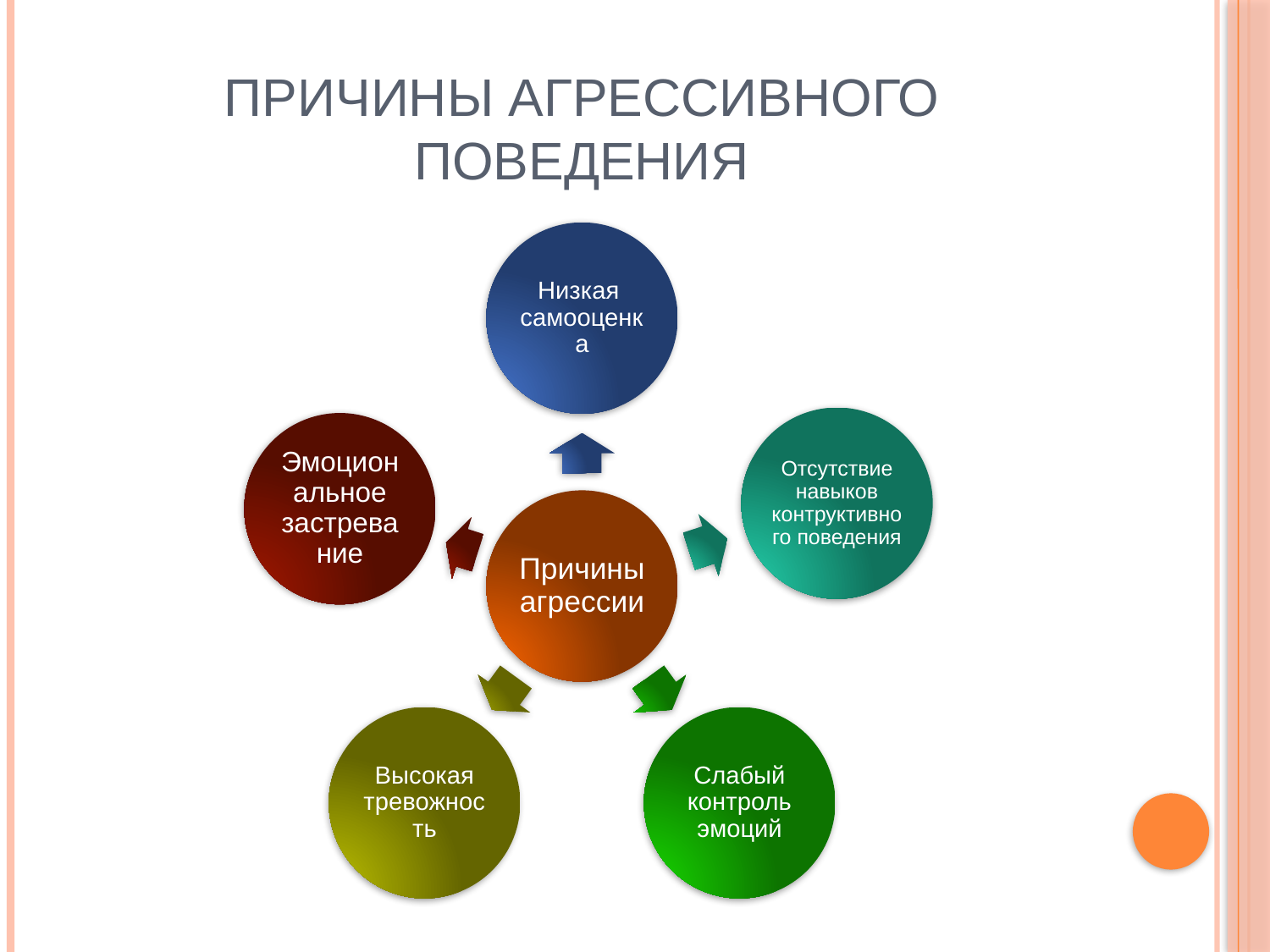

# Причины агрессивного поведения
Причины агрессии

Низкая  самооценка

Отсутствие навыков контруктивного поведения

Слабый контроль эмоций

Высокая тревожность

Эмоциональное застревание